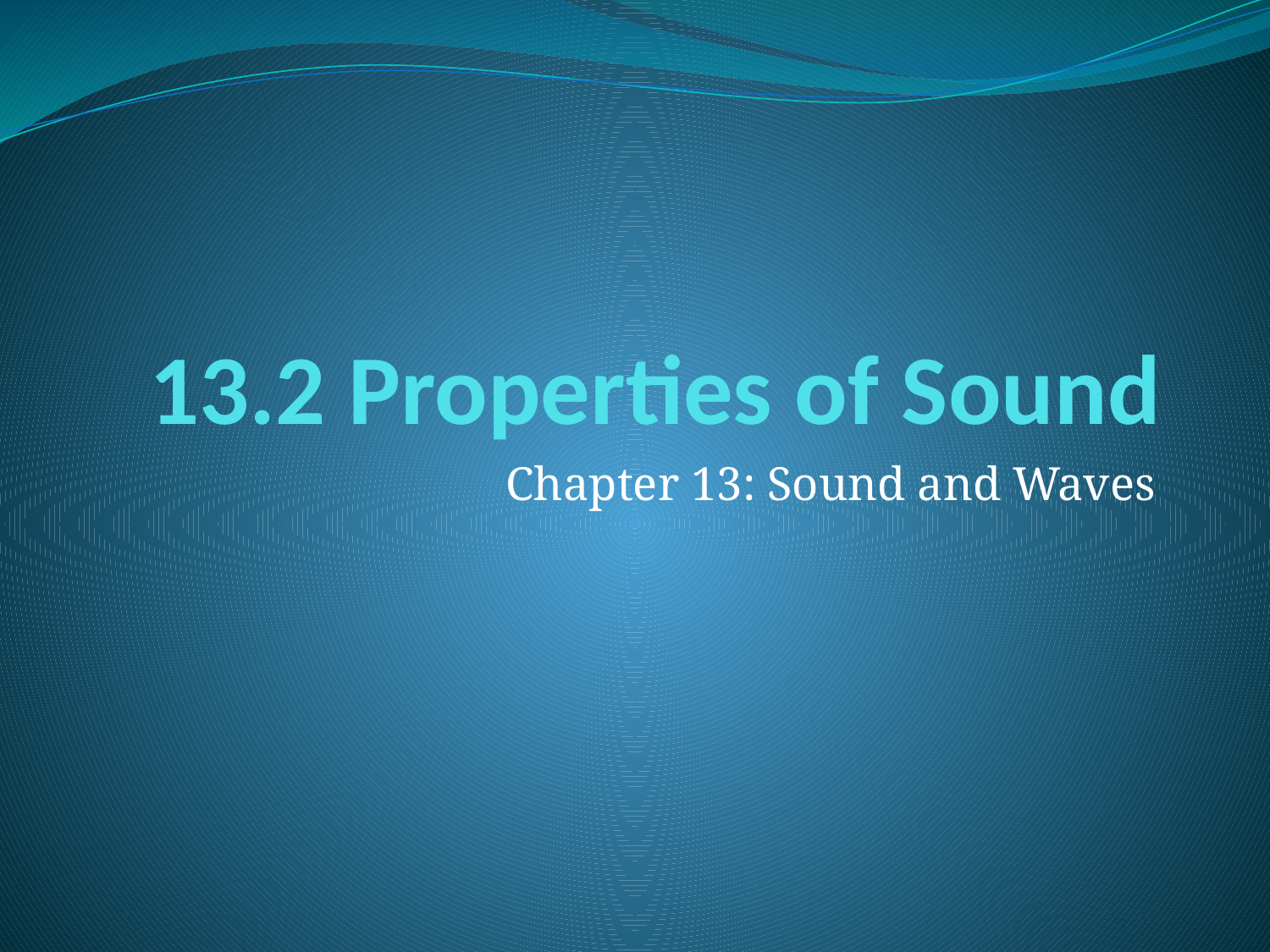

# 13.2 Properties of Sound
Chapter 13: Sound and Waves